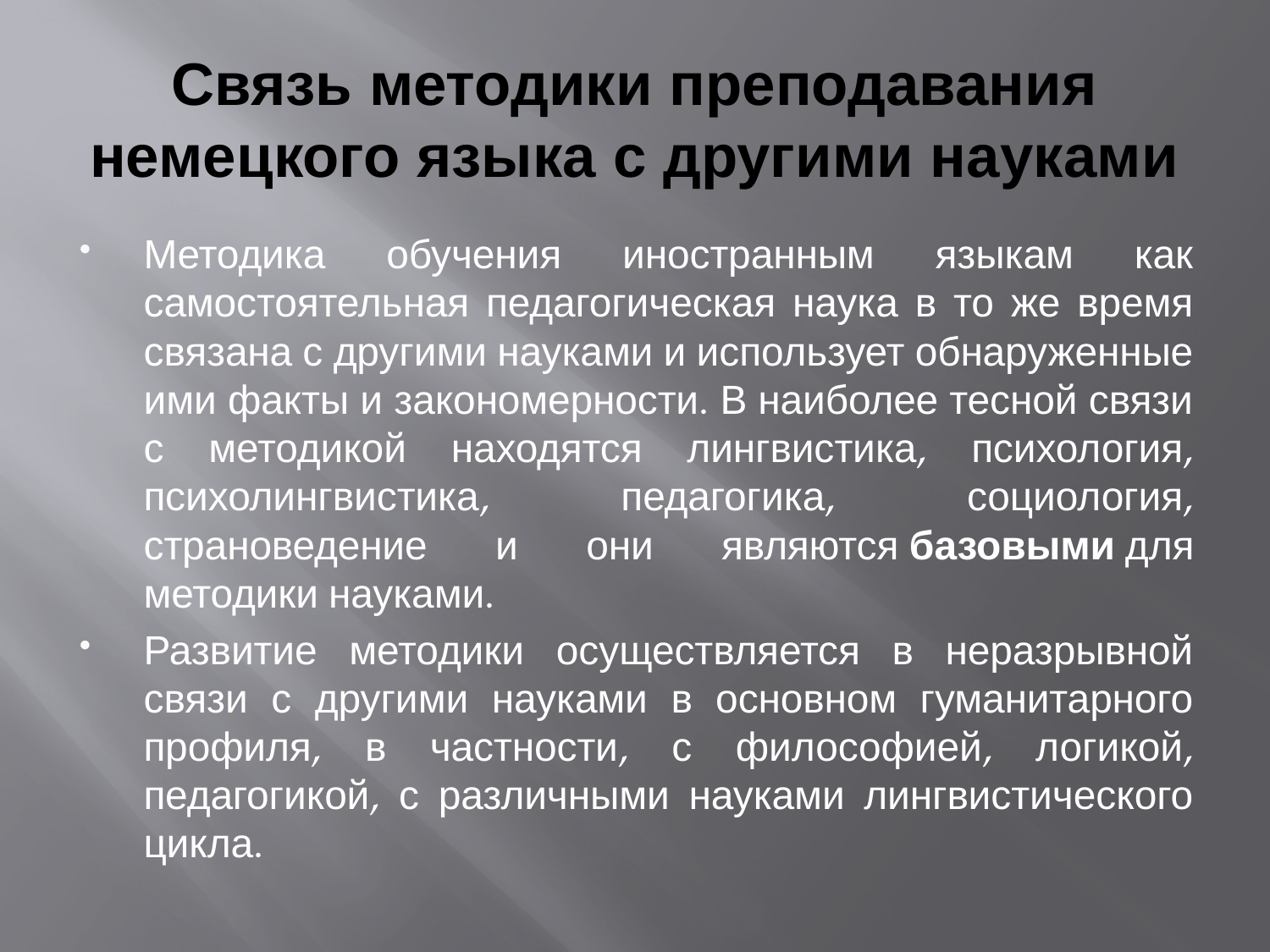

# Связь методики преподавания немецкого языка с другими науками
Методика обучения иностранным языкам как самостоятельная педагогическая наука в то же время связана с другими науками и использует обнаруженные ими факты и закономерности. В наиболее тесной связи с методикой находятся лингвистика, психология, психолингвистика, педагогика, социология, страноведение и они являются базовыми для методики науками.
Развитие методики осуществляется в неразрывной связи с другими науками в основном гуманитарного профиля, в частности, с философией, логикой, педагогикой, с различными науками лингвистического цикла.